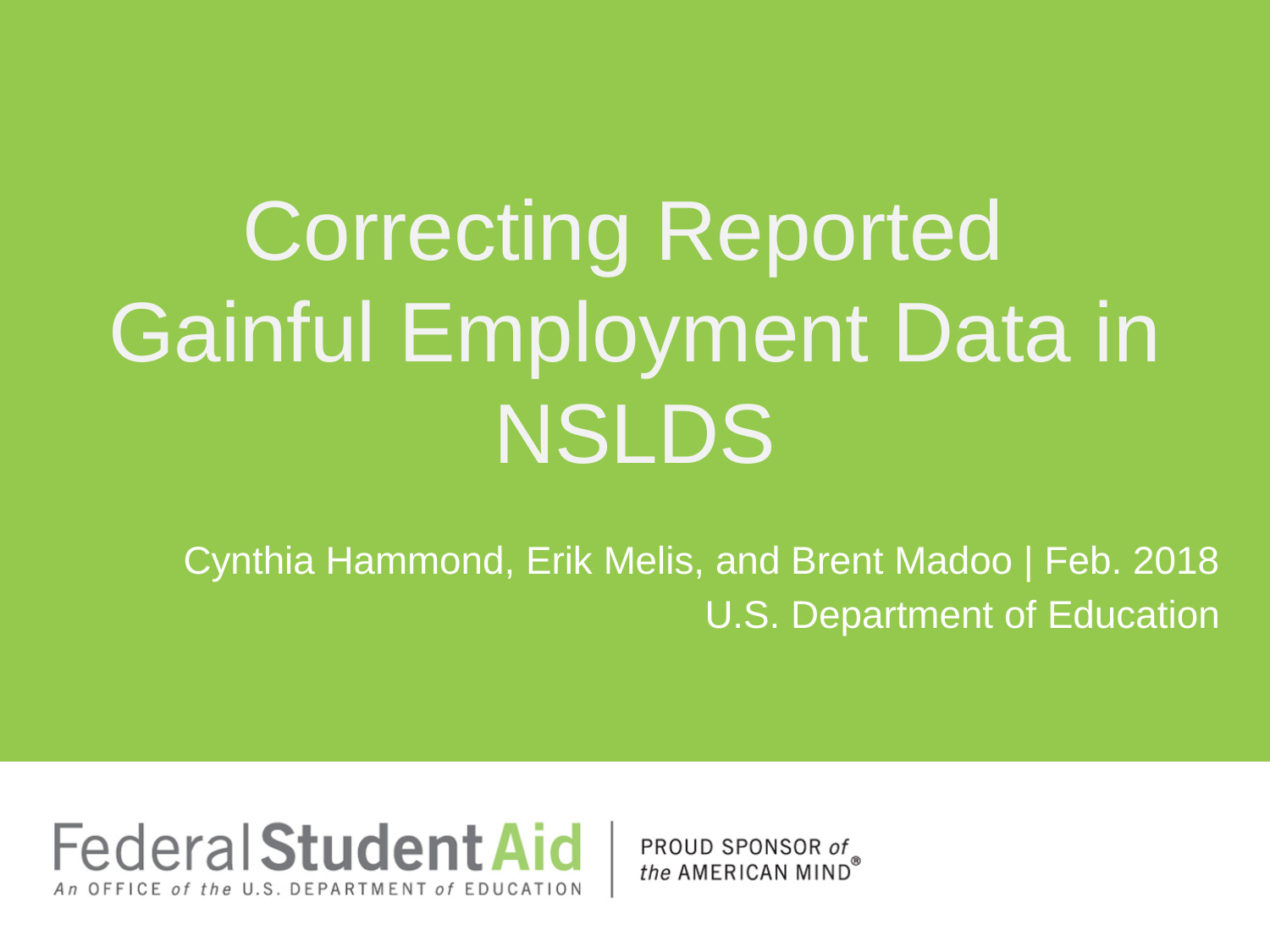

# Correcting Reported Gainful Employment Data in NSLDS
Cynthia Hammond, Erik Melis, and Brent Madoo | Feb. 2018
U.S. Department of Education